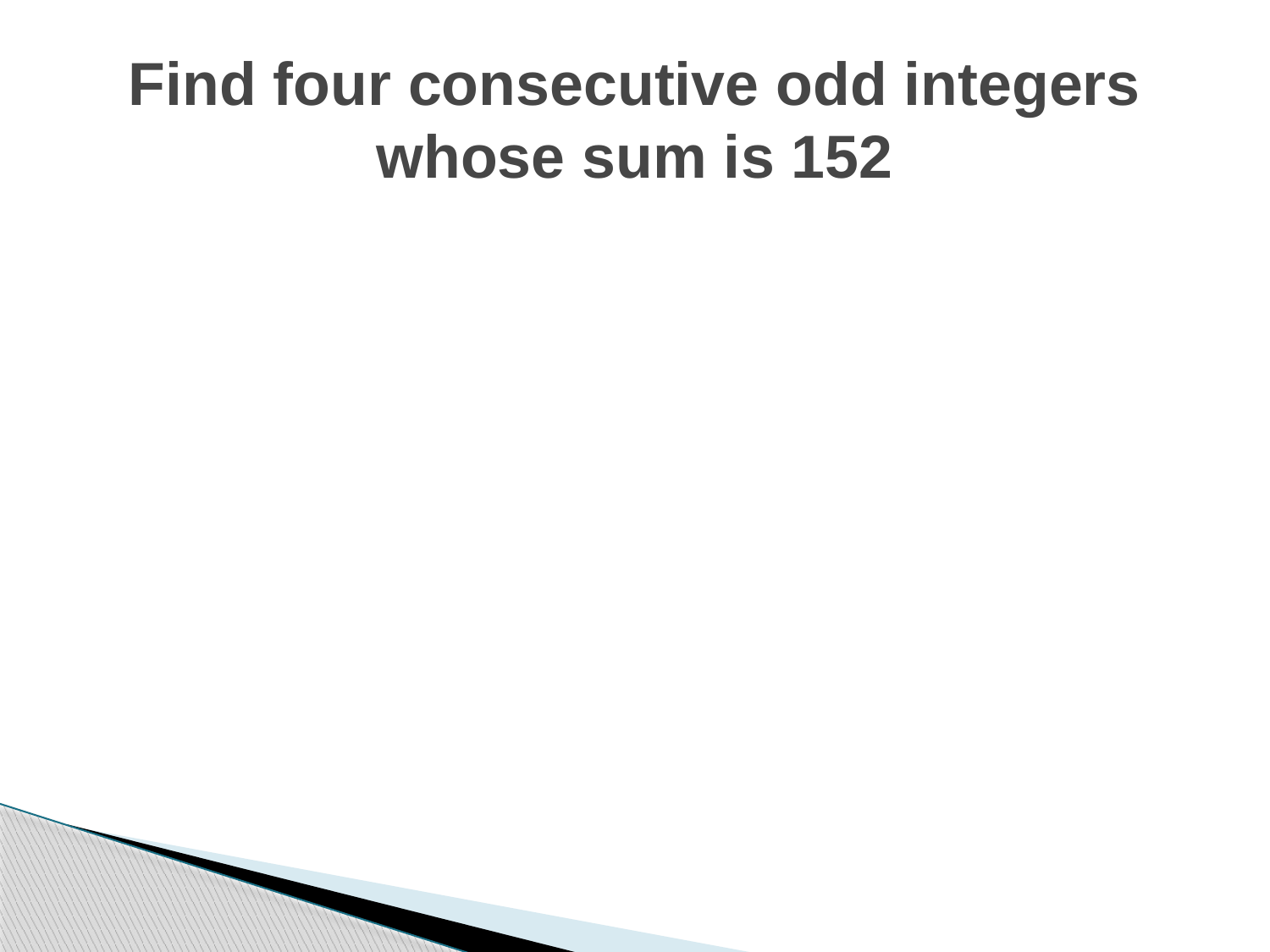

# Find four consecutive odd integers whose sum is 152